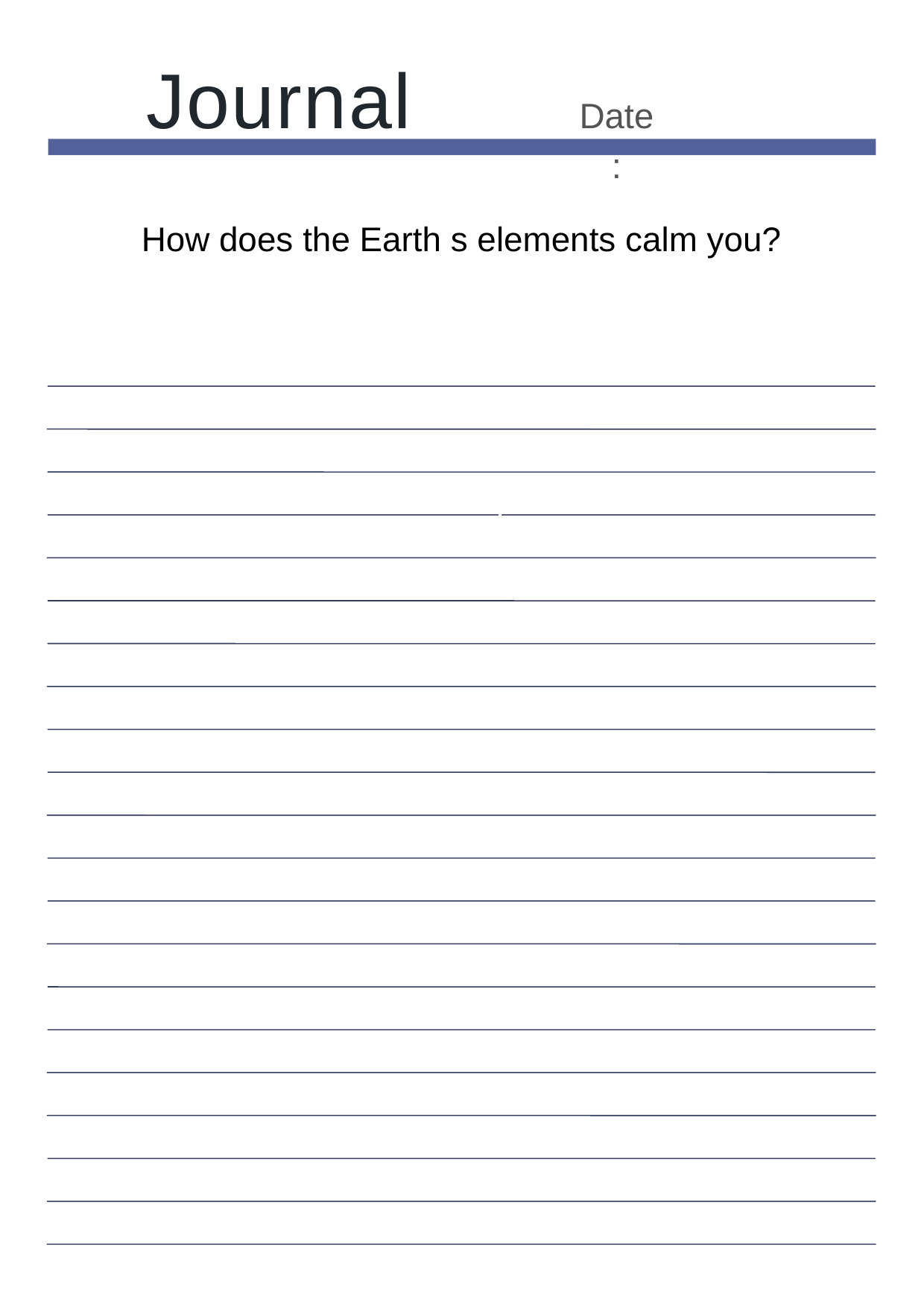

Journal
Date:

How does the Earth s elements calm you?

Journal Prompt Here